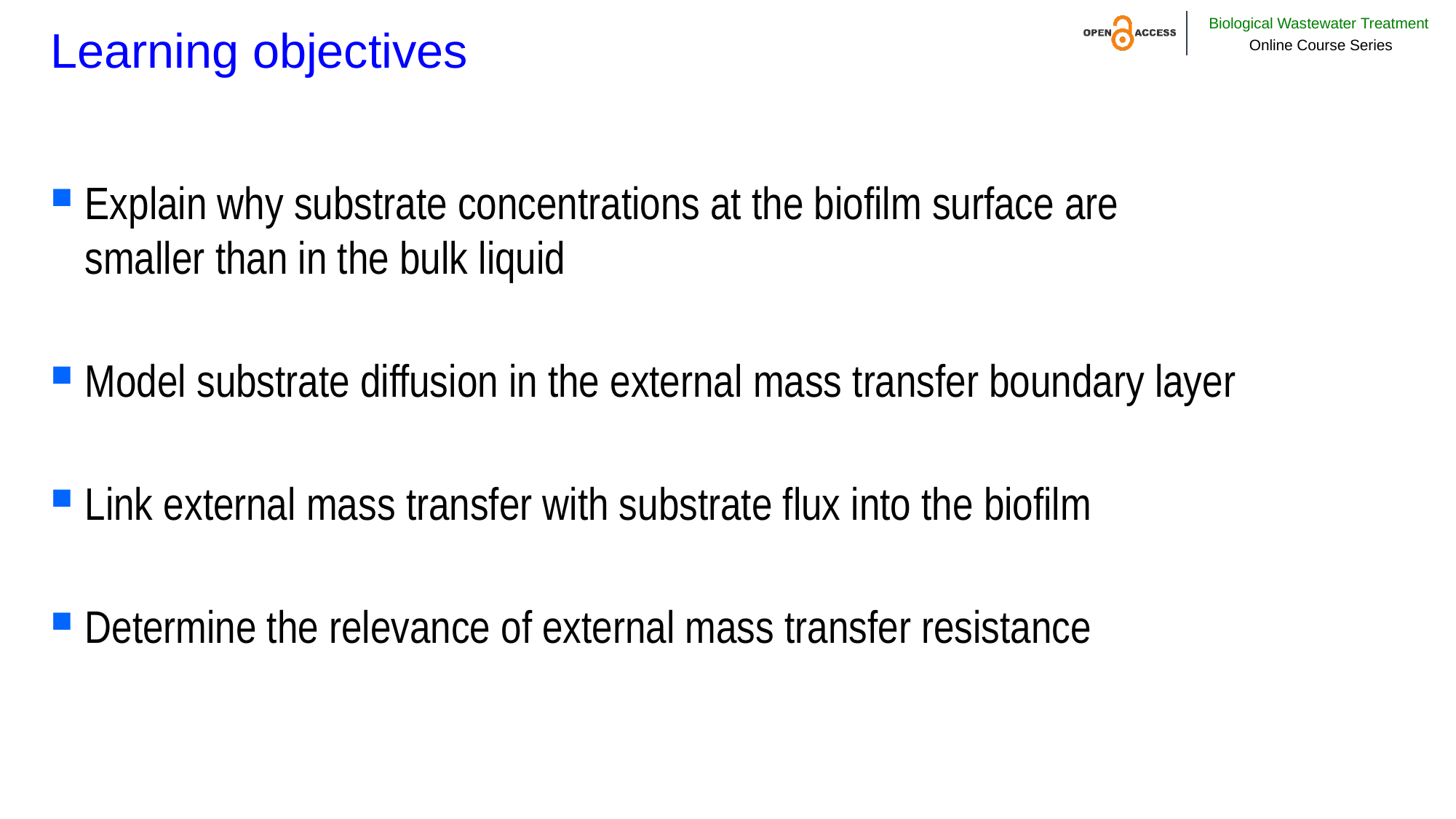

# Learning objectives

Explain why substrate concentrations at the biofilm surface are smaller than in the bulk liquid

Model substrate diffusion in the external mass transfer boundary layer

Link external mass transfer with substrate flux into the biofilm

Determine the relevance of external mass transfer resistance